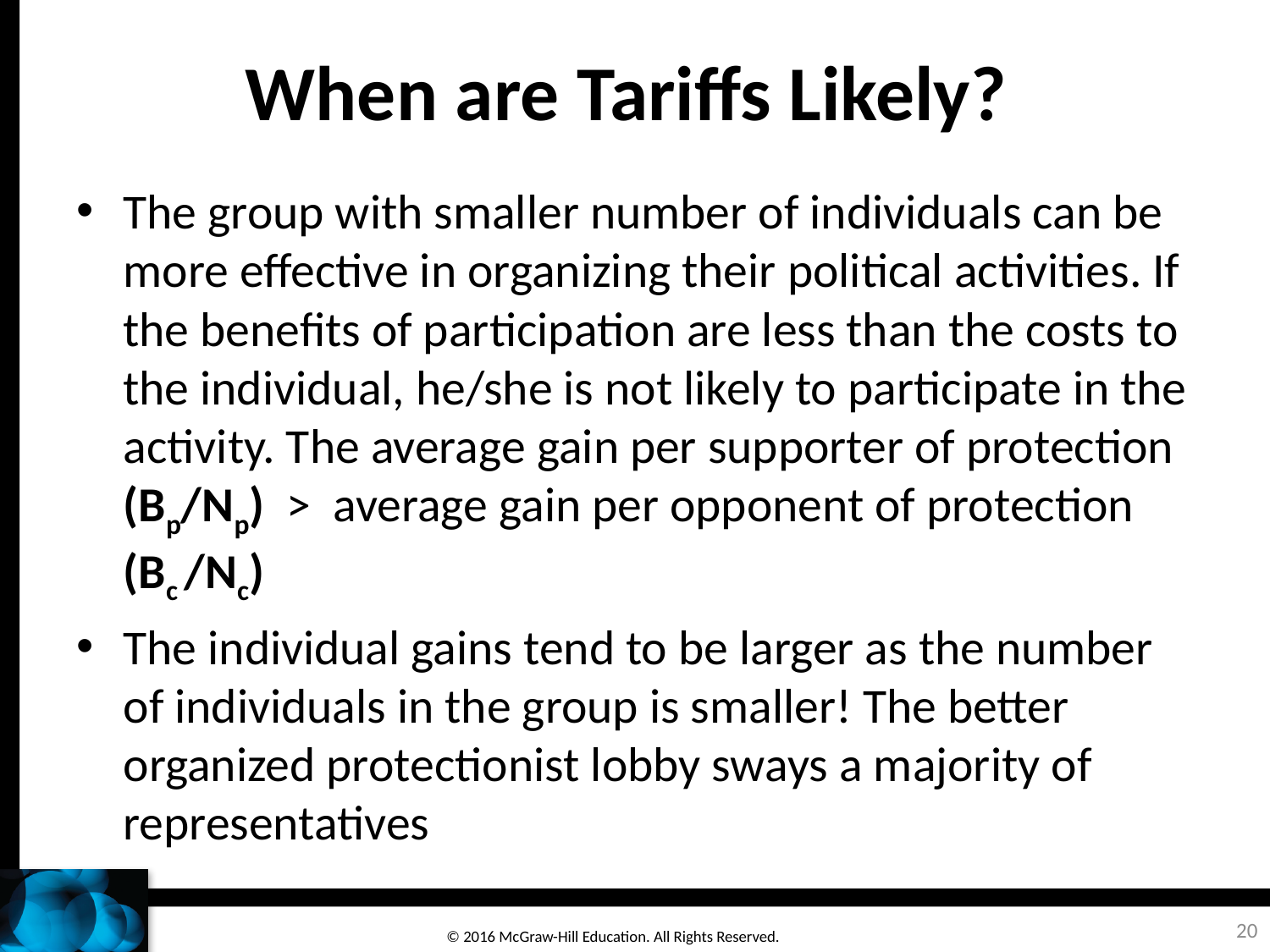

# When are Tariffs Likely?

The group with smaller number of individuals can be more effective in organizing their political activities. If the benefits of participation are less than the costs to the individual, he/she is not likely to participate in the activity. The average gain per supporter of protection (Bp/Np)  >  average gain per opponent of protection (Bc /Nc)
The individual gains tend to be larger as the number of individuals in the group is smaller! The better organized protectionist lobby sways a majority of representatives

20
© 2016 McGraw-Hill Education. All Rights Reserved.